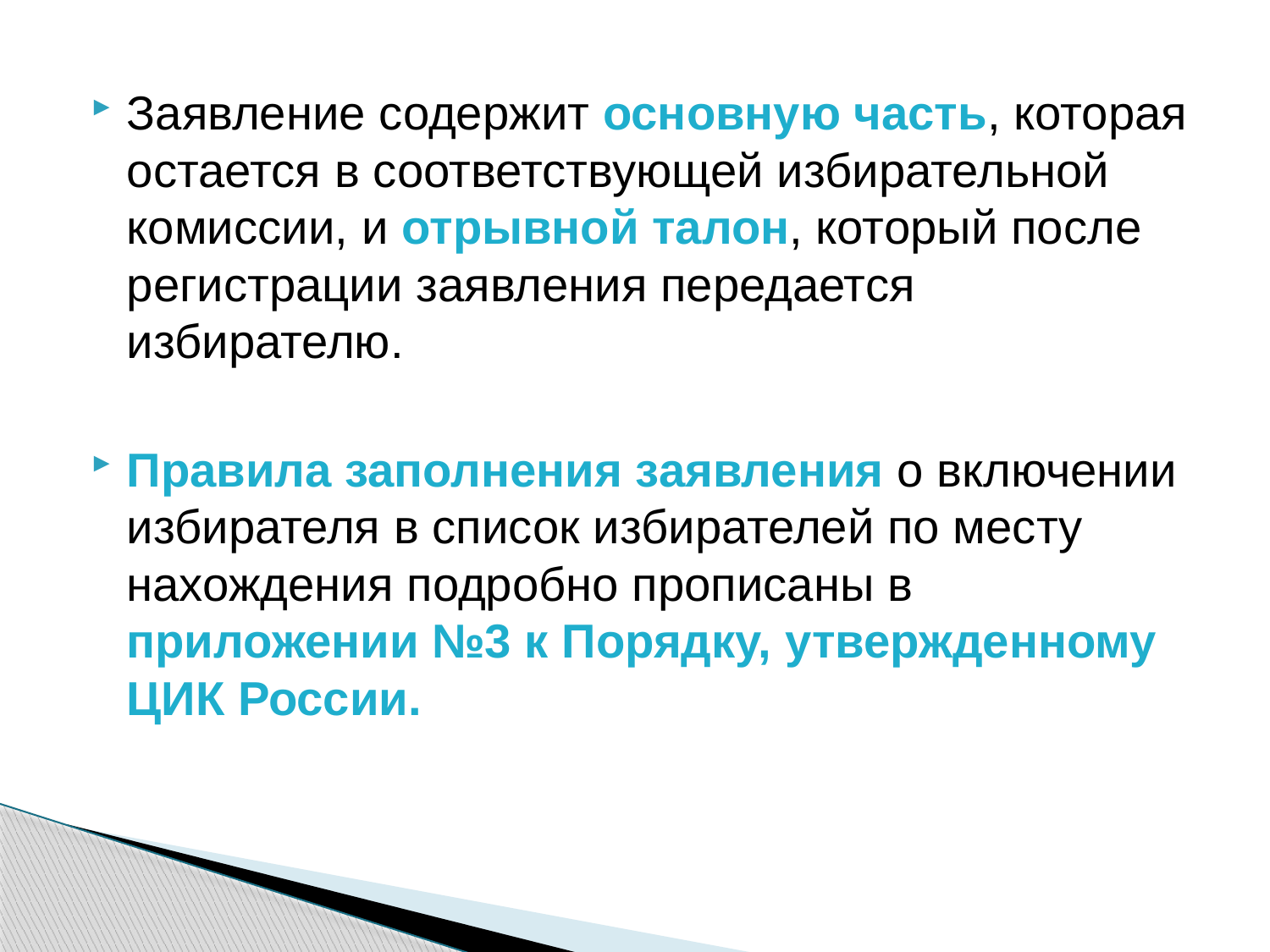

Заявление содержит основную часть, которая остается в соответствующей избирательной комиссии, и отрывной талон, который после регистрации заявления передается избирателю.

Правила заполнения заявления о включении избирателя в список избирателей по месту нахождения подробно прописаны в приложении №3 к Порядку, утвержденному ЦИК России.